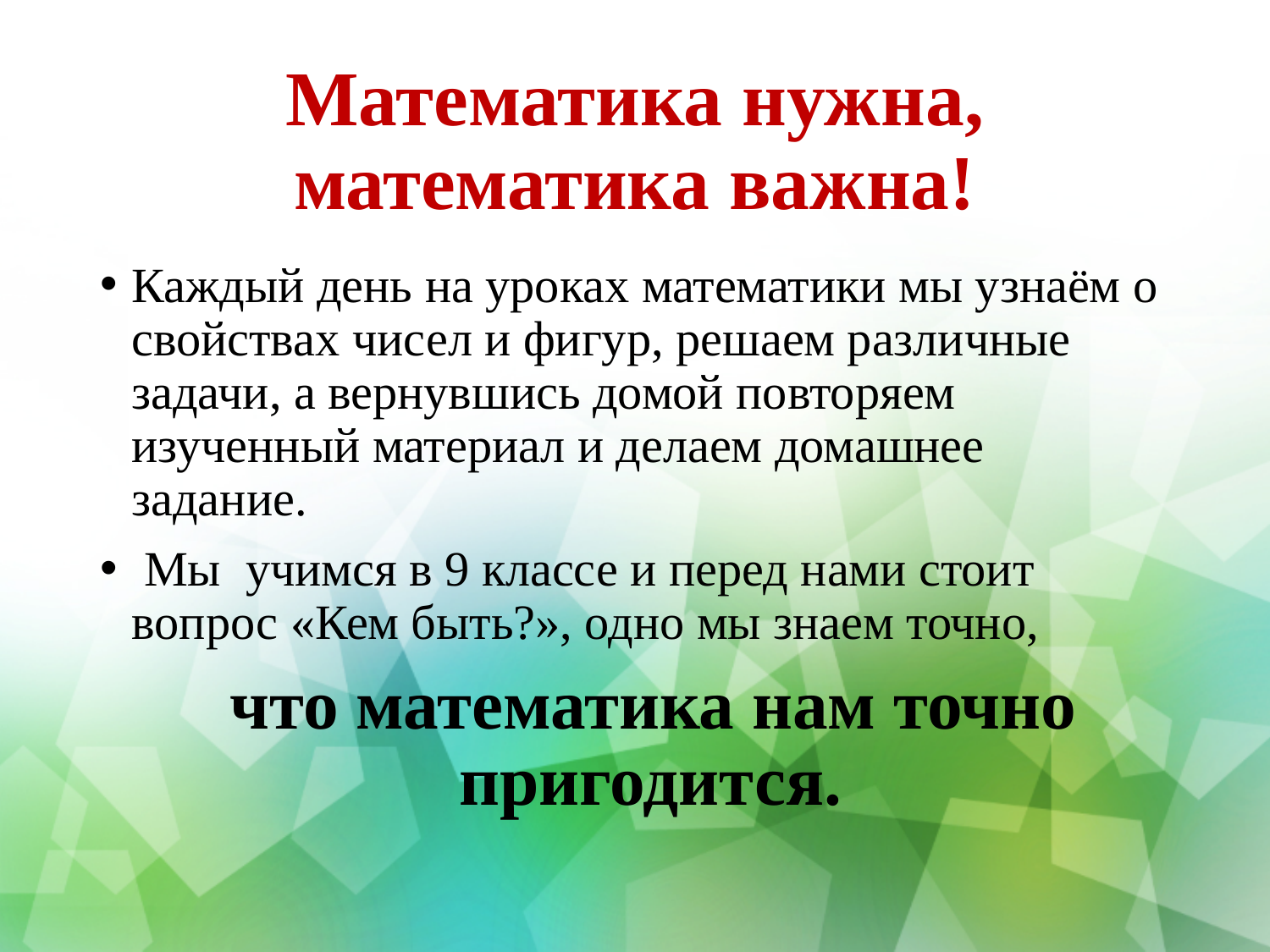

# Математика нужна, математика важна!
Каждый день на уроках математики мы узнаём о свойствах чисел и фигур, решаем различные задачи, а вернувшись домой повторяем изученный материал и делаем домашнее задание.
 Мы  учимся в 9 классе и перед нами стоит вопрос «Кем быть?», одно мы знаем точно,
   что математика нам точно пригодится.